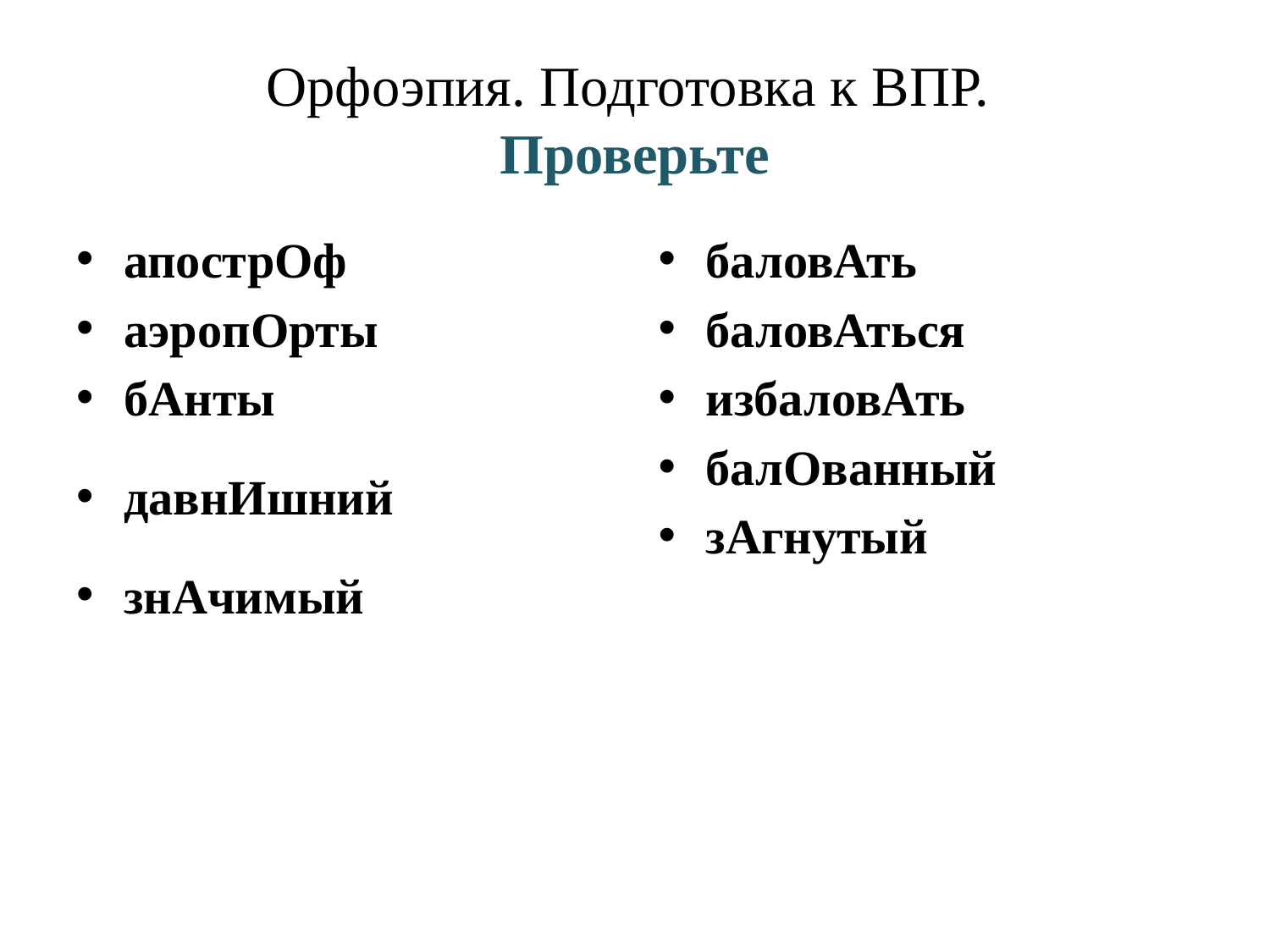

# Орфоэпия. Подготовка к ВПР. Проверьте
апострОф
аэропОрты
бАнты
давнИшний
знАчимый

баловАть
баловАться
избаловАть
балОванный
зАгнутый